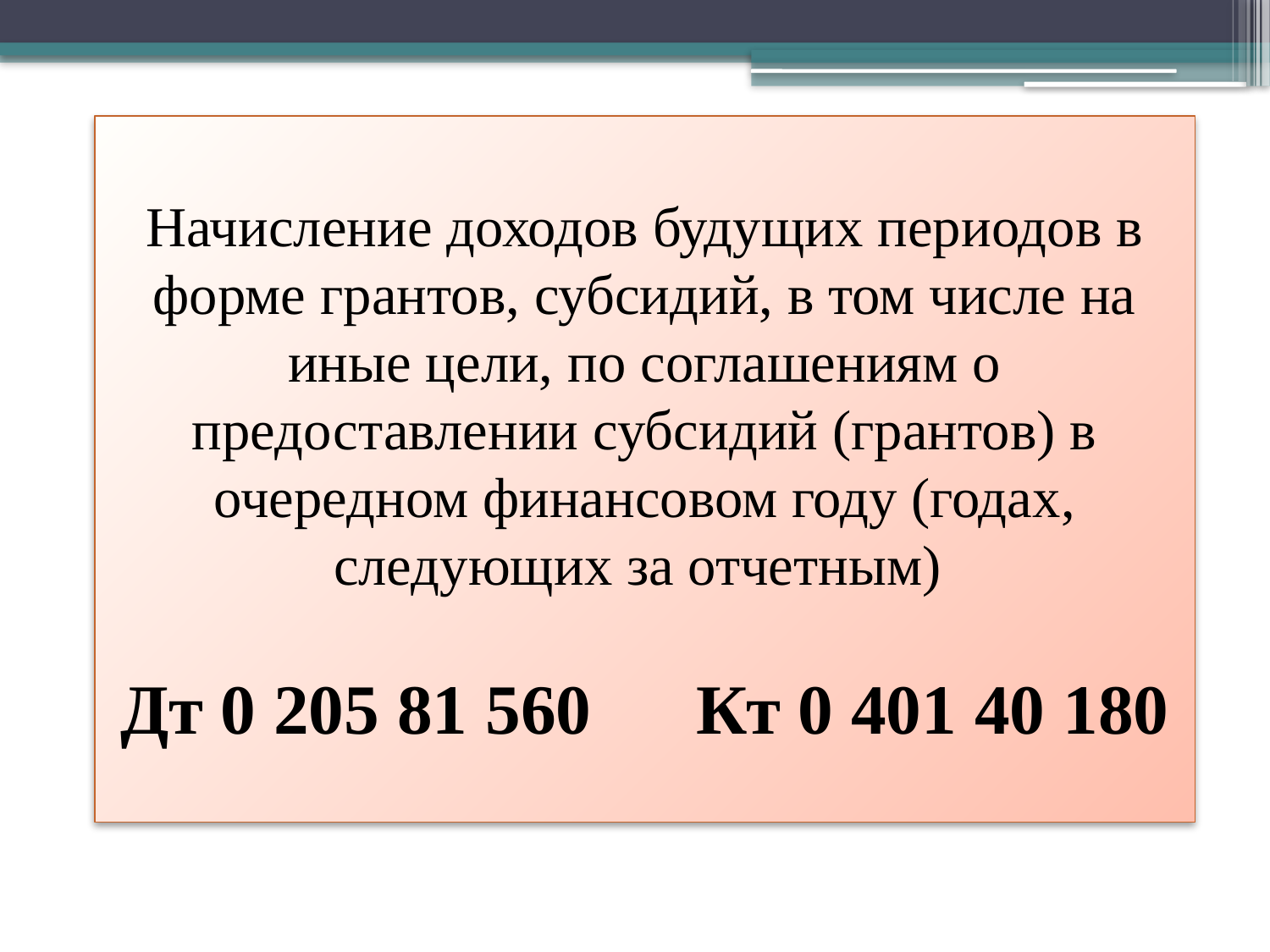

Начисление доходов будущих периодов в форме грантов, субсидий, в том числе на иные цели, по соглашениям о предоставлении субсидий (грантов) в очередном финансовом году (годах, следующих за отчетным)

Дт 0 205 81 560      Кт 0 401 40 180